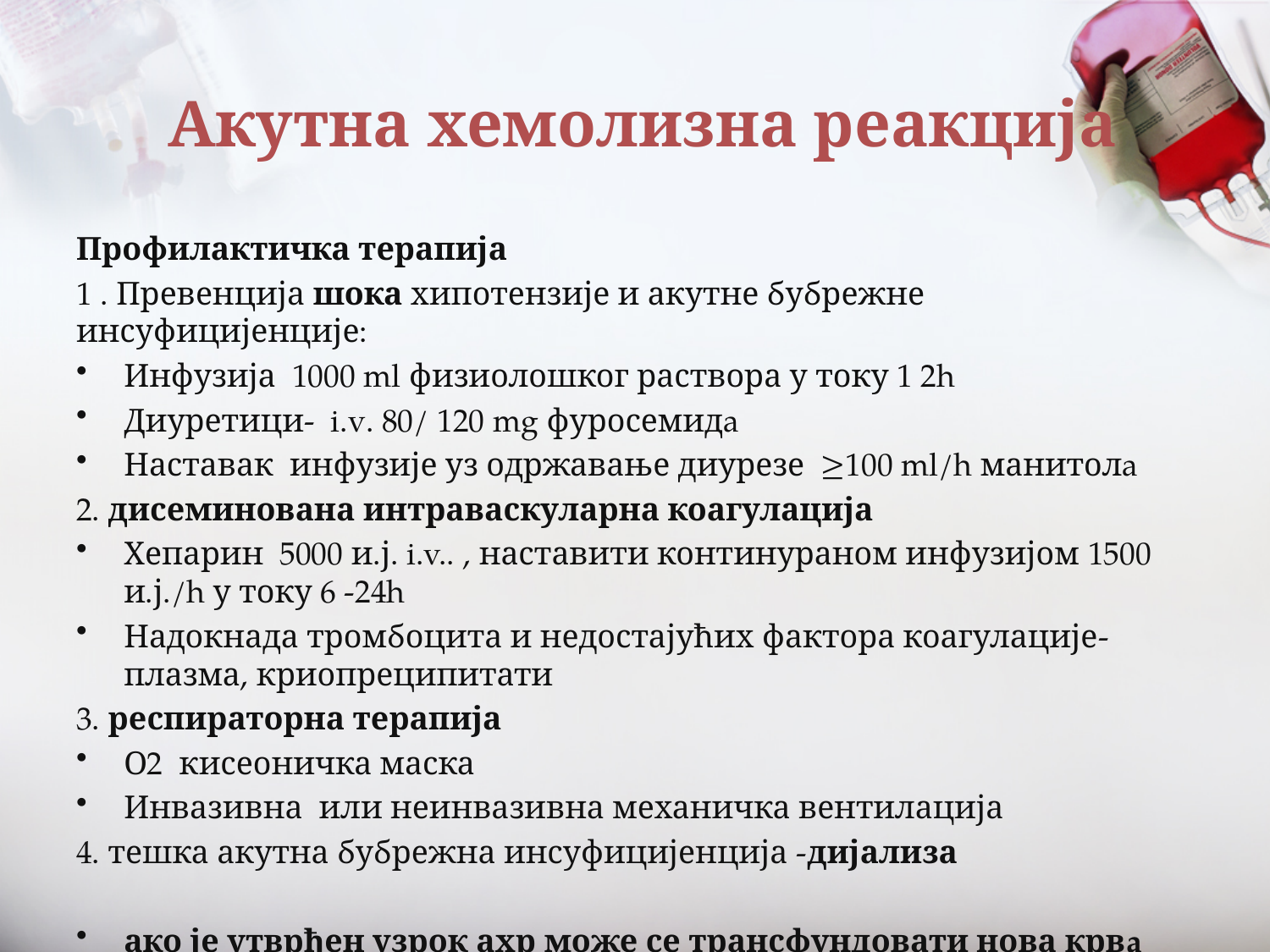

# Акутна хемолизна реакција
Профилактичка терапија
1 . Превенција шока хипотензије и акутне бубрежне инсуфицијенције:
Инфузија  1000 ml физиолошког раствора у току 1 2h
Диуретици-  i.v. 80/ 120 mg фуросемидa
Наставак  инфузије уз одржавање диурезе  ≥100 ml/h манитолa
2. дисеминована интраваскуларна коагулација
Хепарин  5000 и.ј. i.v.. , наставити континураном инфузијом 1500 и.ј./h у току 6 -24h
Надокнада тромбоцита и недостајућих фактора коагулације- плазма, криопреципитати
3. респираторна терапија
О2  кисеоничка маска
Инвазивна  или неинвазивна механичка вентилација
4. тешка акутна бубрежна инсуфицијенција -дијализа

ако је утврђен узрок ахр може се трансфундовати нова крвa